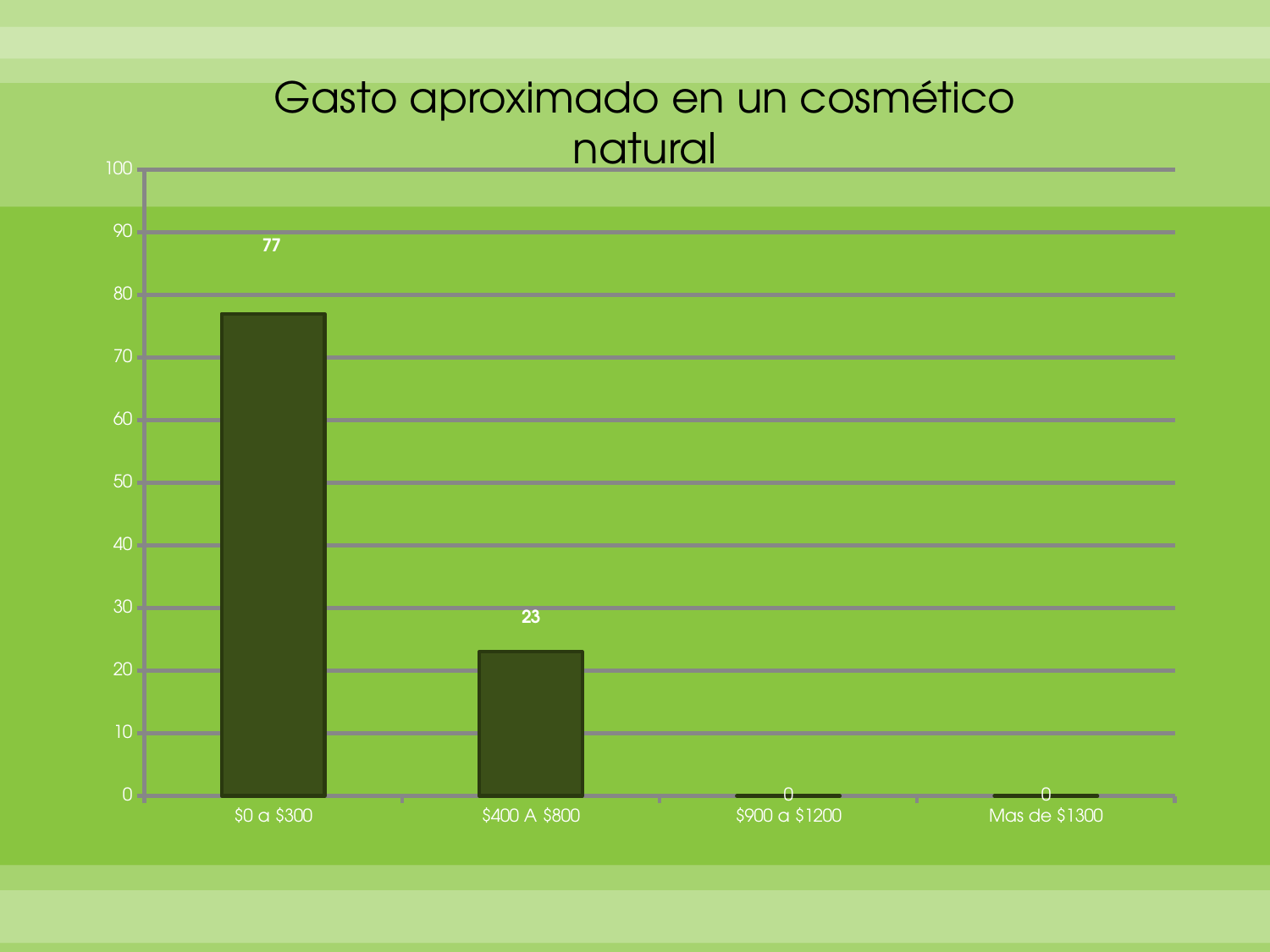

Gasto aproximado en un cosmético natural

### Chart

| Category |  |
|---|---|
| $0 a $300 | 77.0 |
| $400 A $800 | 23.0 |
| $900 a $1200 | 0.0 |
| Mas de $1300 | 0.0 |